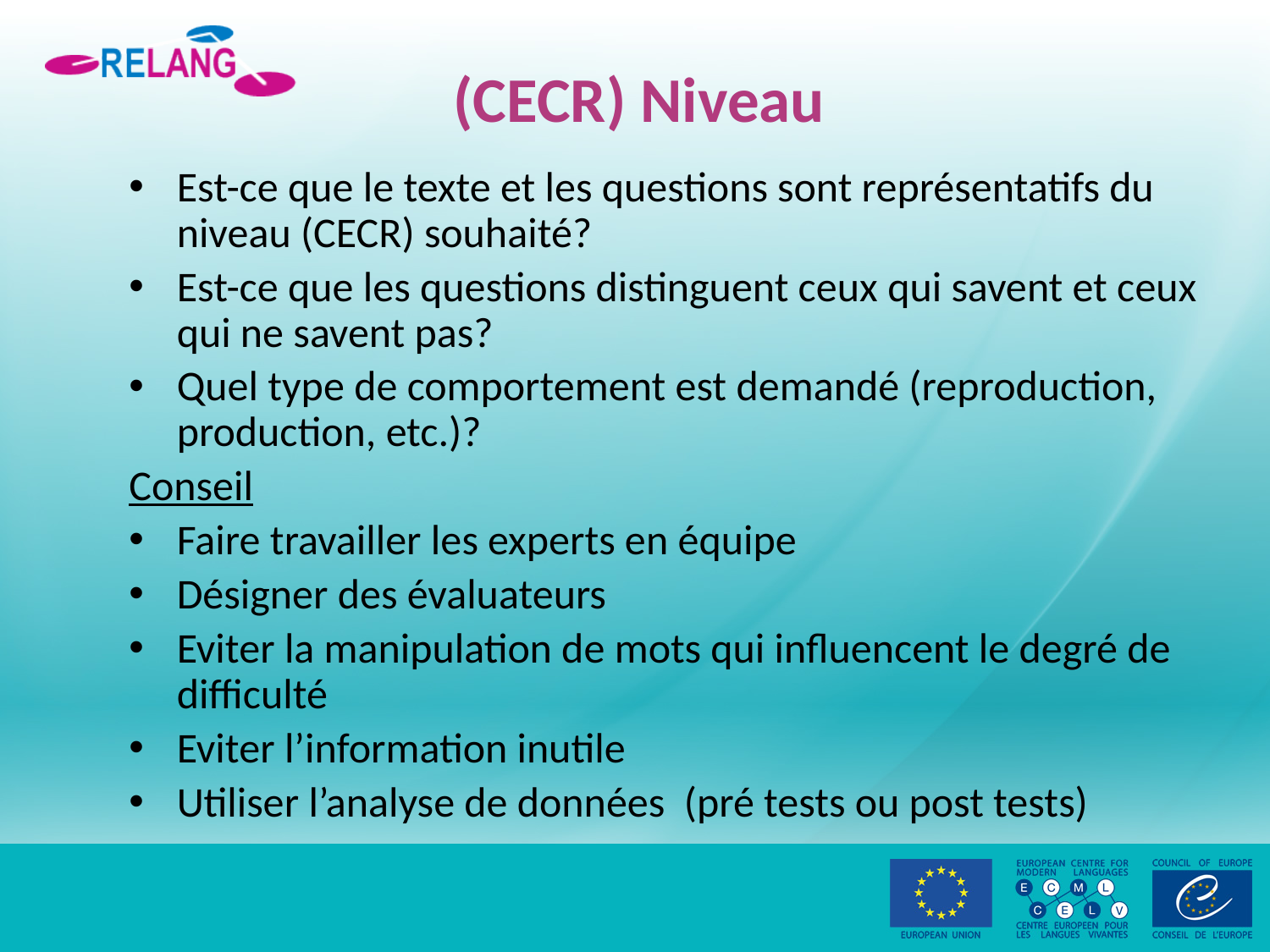

# (CECR) Niveau
Est-ce que le texte et les questions sont représentatifs du niveau (CECR) souhaité?
Est-ce que les questions distinguent ceux qui savent et ceux qui ne savent pas?
Quel type de comportement est demandé (reproduction, production, etc.)?
Conseil
Faire travailler les experts en équipe
Désigner des évaluateurs
Eviter la manipulation de mots qui influencent le degré de difficulté
Eviter l’information inutile
Utiliser l’analyse de données  (pré tests ou post tests)